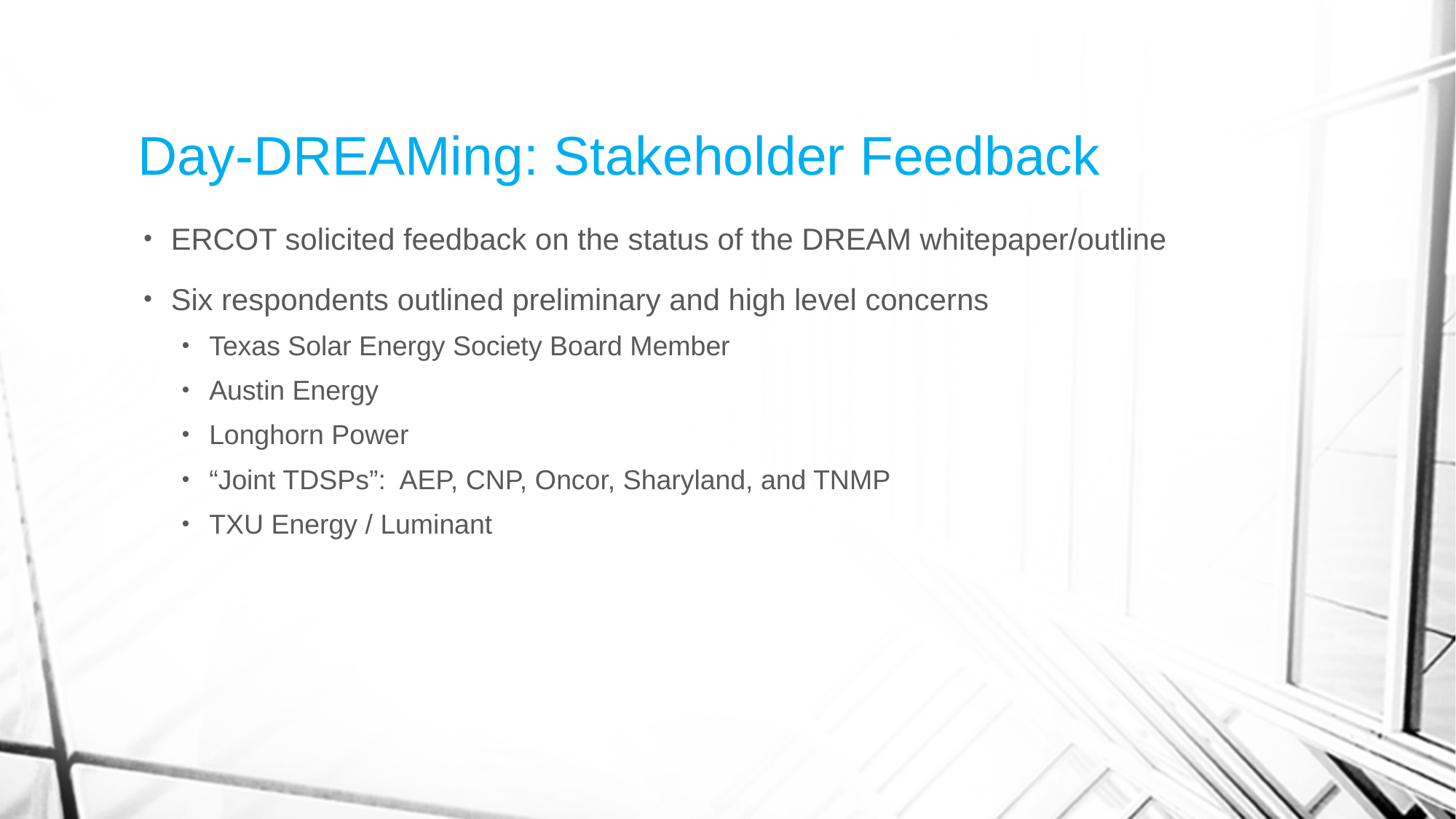

# Day-DREAMing: Stakeholder Feedback
ERCOT solicited feedback on the status of the DREAM whitepaper/outline
Six respondents outlined preliminary and high level concerns
Texas Solar Energy Society Board Member
Austin Energy
Longhorn Power
“Joint TDSPs”:  AEP, CNP, Oncor, Sharyland, and TNMP
TXU Energy / Luminant